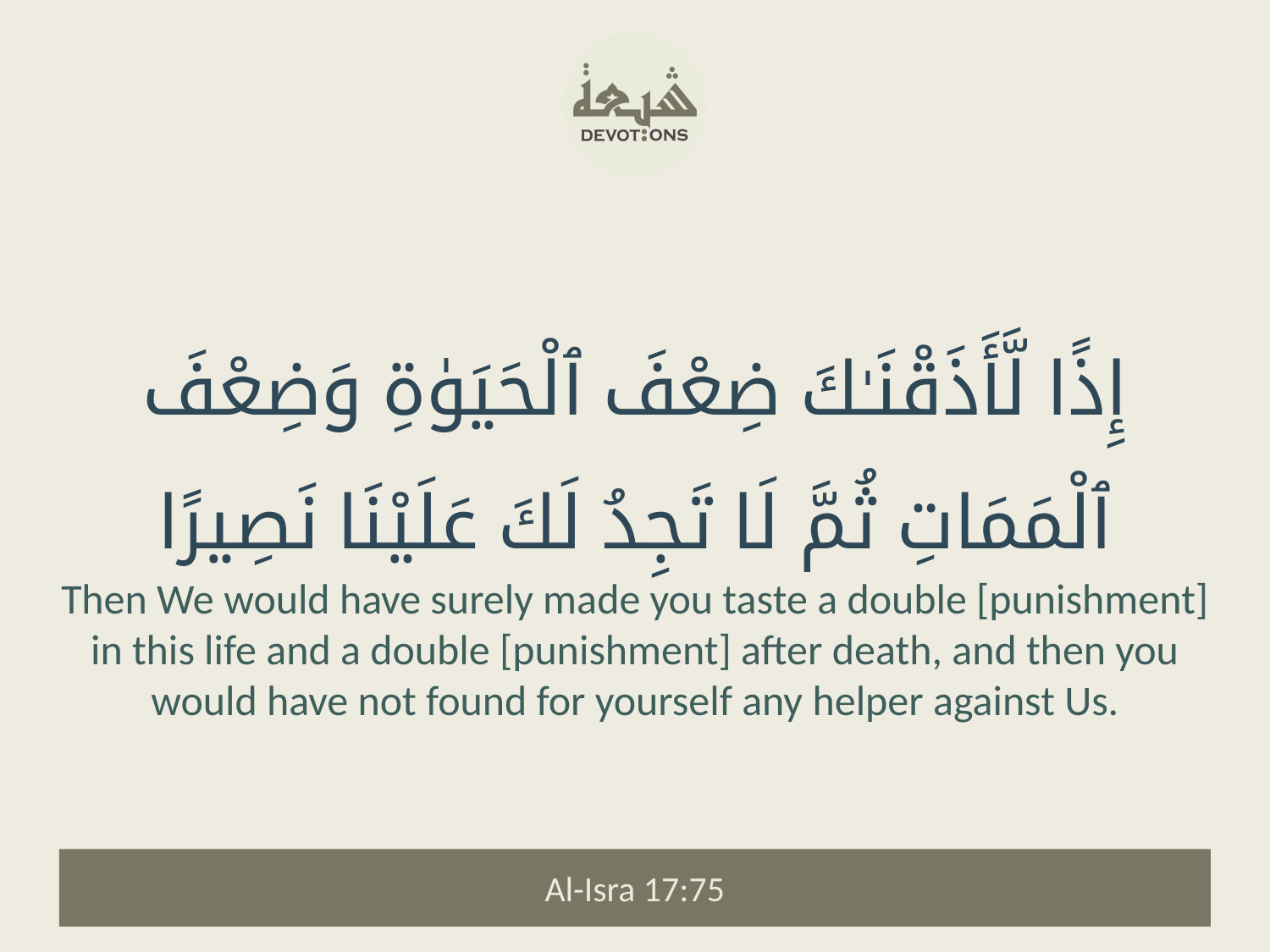

إِذًا لَّأَذَقْنَـٰكَ ضِعْفَ ٱلْحَيَوٰةِ وَضِعْفَ ٱلْمَمَاتِ ثُمَّ لَا تَجِدُ لَكَ عَلَيْنَا نَصِيرًا
Then We would have surely made you taste a double [punishment] in this life and a double [punishment] after death, and then you would have not found for yourself any helper against Us.
Al-Isra 17:75